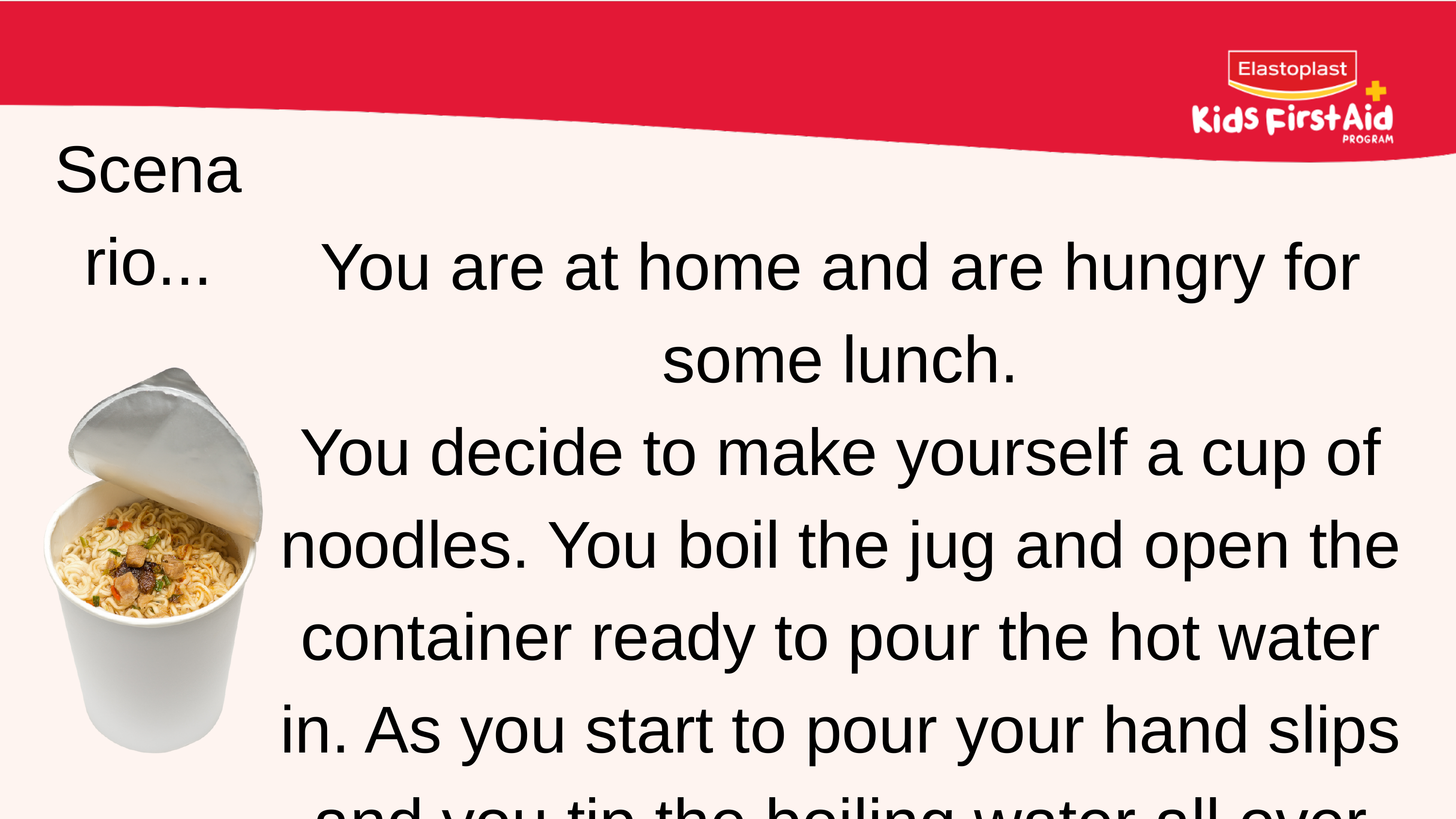

Scenario...
You are at home and are hungry for some lunch.
You decide to make yourself a cup of noodles. You boil the jug and open the container ready to pour the hot water in. As you start to pour your hand slips and you tip the boiling water all over your left leg. Ouch!
What should you do?

27